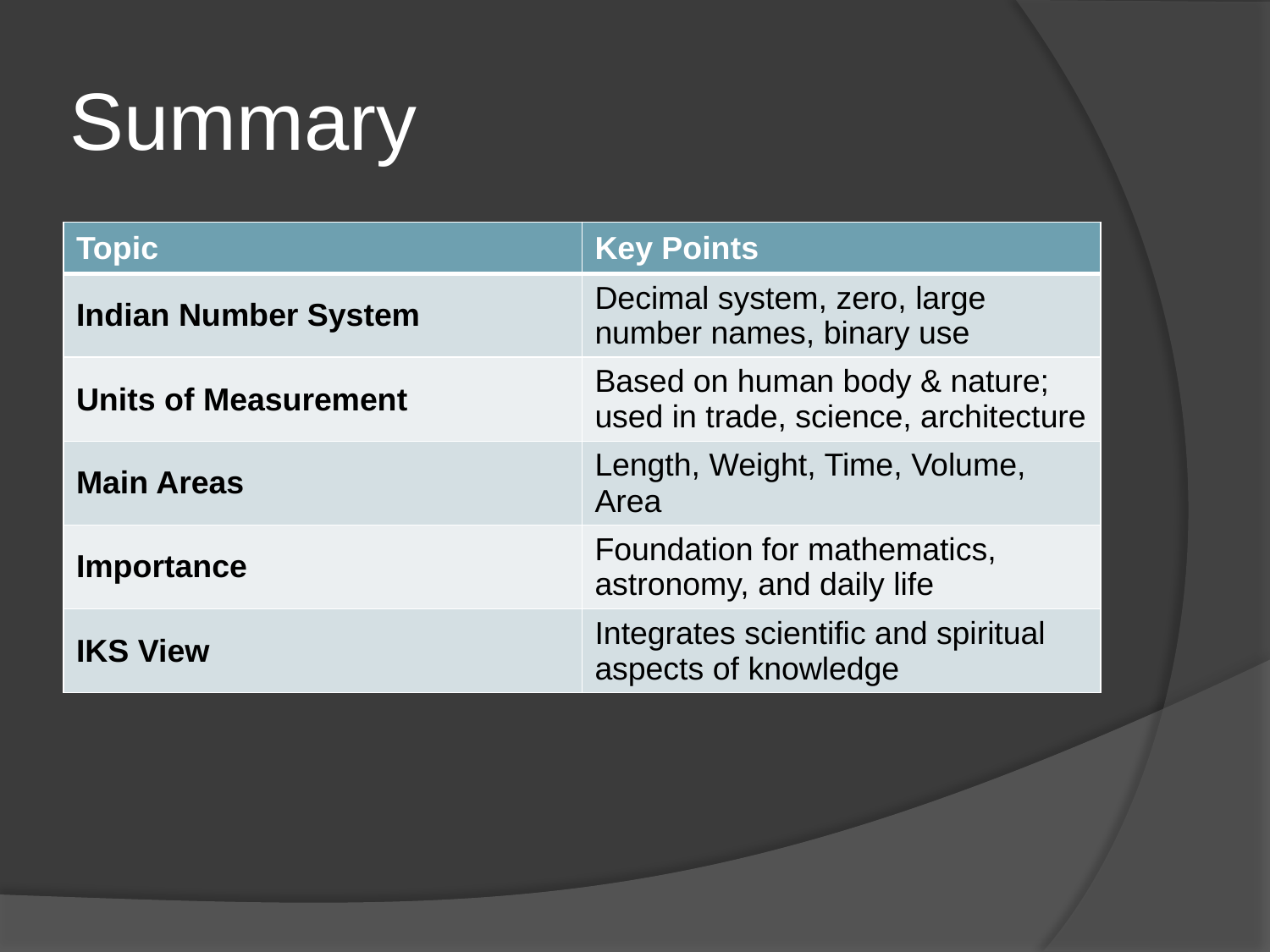

# Summary
| Topic | Key Points |
| --- | --- |
| Indian Number System | Decimal system, zero, large number names, binary use |
| Units of Measurement | Based on human body & nature; used in trade, science, architecture |
| Main Areas | Length, Weight, Time, Volume, Area |
| Importance | Foundation for mathematics, astronomy, and daily life |
| IKS View | Integrates scientific and spiritual aspects of knowledge |